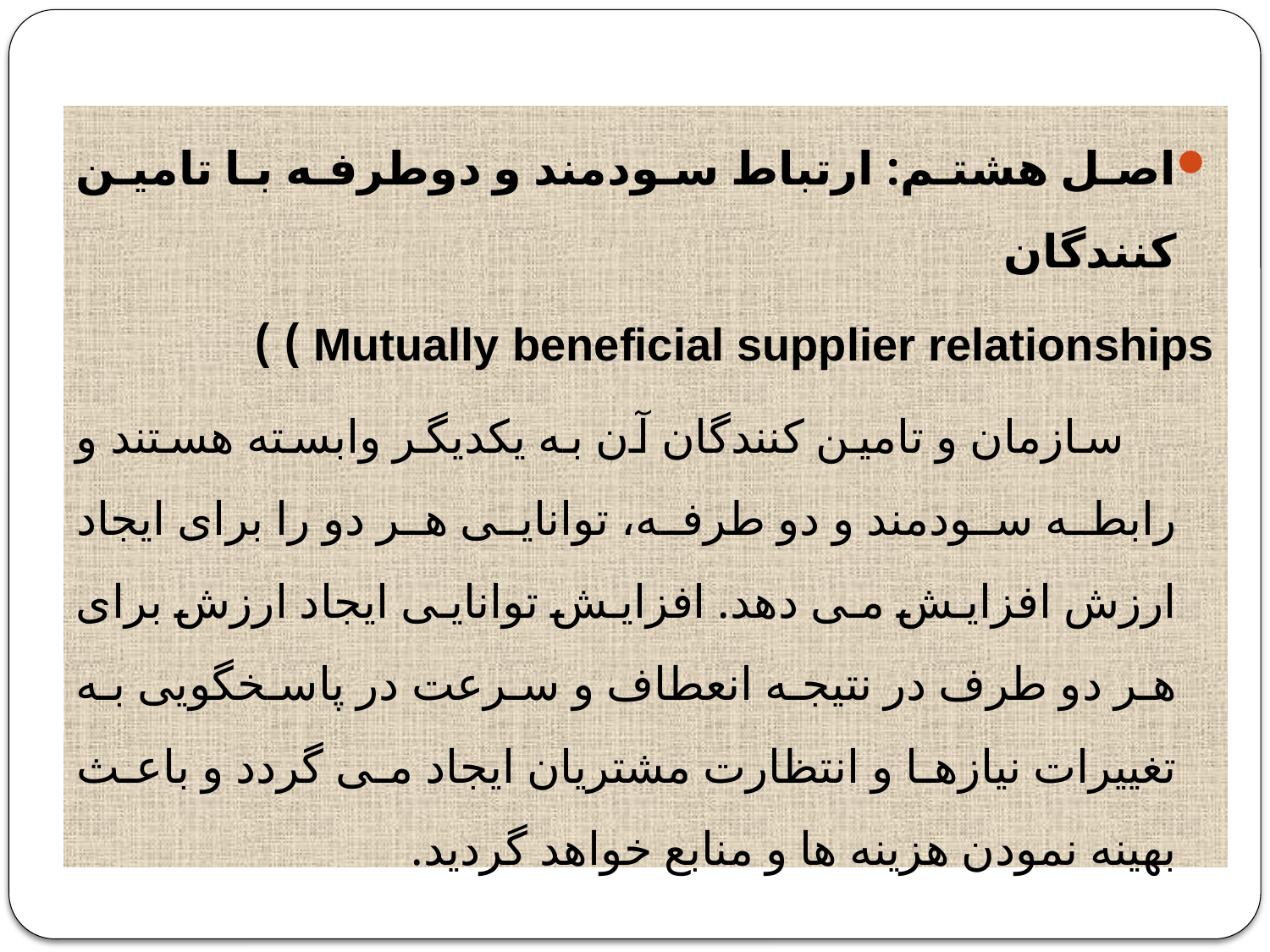

اصل هشتم: ارتباط سودمند و دوطرفه با تامین كنندگان
Mutually beneficial supplier relationships ) )
     سازمان و تامین كنندگان آن به یكدیگر وابسته هستند و رابطه سودمند و دو طرفه، توانایی هر دو را برای ایجاد ارزش افزایش می دهد. افزایش توانایی ایجاد ارزش برای هر دو طرف در نتیجه انعطاف و سرعت در پاسخگویی به تغییرات نیازها و انتظارت مشتریان ایجاد می گردد و باعث بهینه نمودن هزینه ها و منابع خواهد گردید.